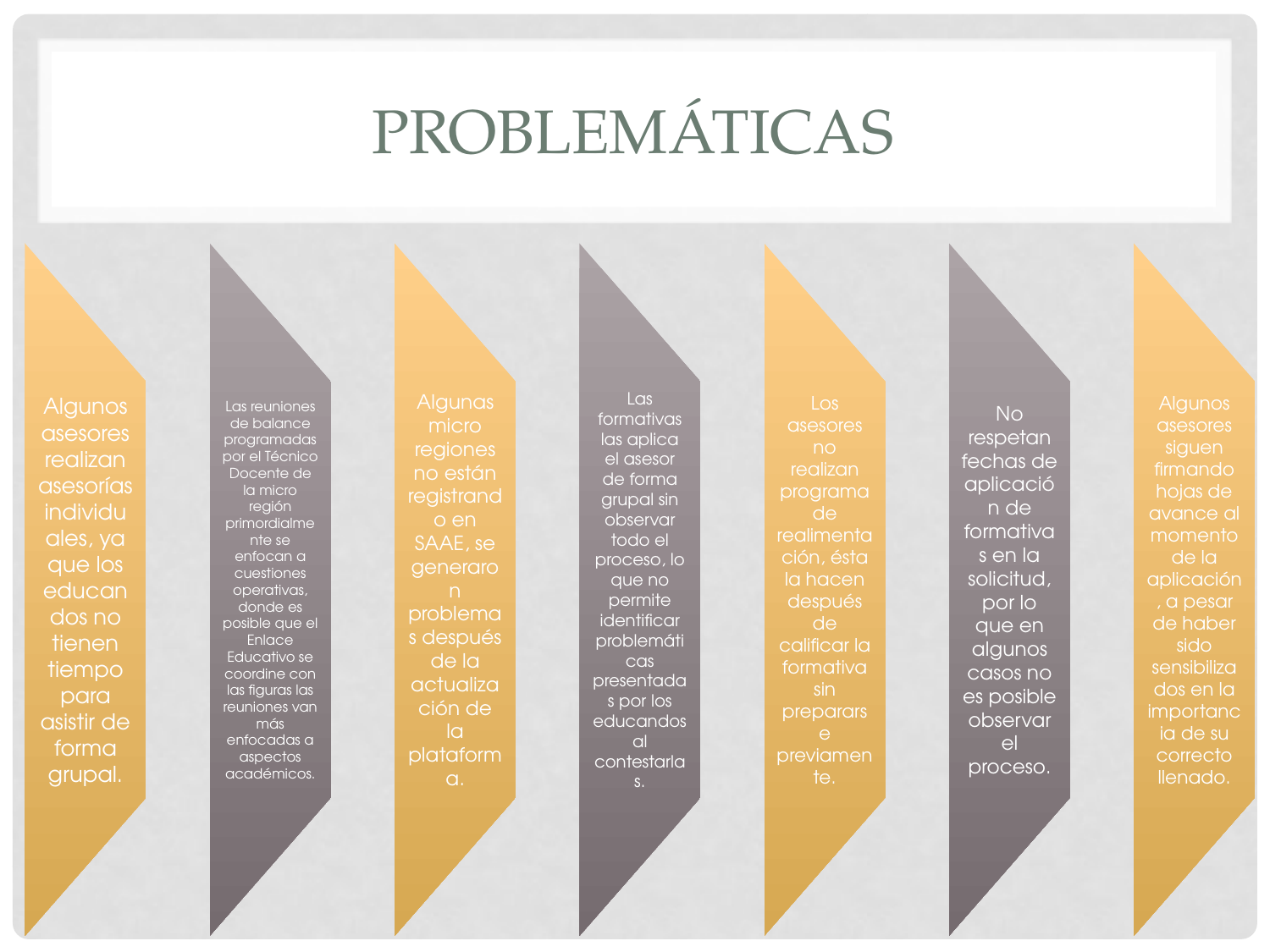

# PROBLEMÁTICAS
Algunos asesores realizan asesorías individuales, ya que los educandos no tienen tiempo para asistir de forma grupal.
Las reuniones de balance programadas por el Técnico Docente de la micro región primordialmente se enfocan a cuestiones operativas, donde es posible que el Enlace Educativo se coordine con las figuras las reuniones van más enfocadas a aspectos académicos.
Algunas micro regiones no están registrando en SAAE, se generaron problemas después de la actualización de la plataforma.
Las formativas las aplica el asesor de forma grupal sin observar todo el proceso, lo que no permite identificar problemáticas presentadas por los educandos al contestarlas.
Los asesores no realizan programa de realimentación, ésta la hacen después de calificar la formativa sin prepararse previamente.
No respetan fechas de aplicación de formativas en la solicitud, por lo que en algunos casos no es posible observar el proceso.
Algunos asesores siguen firmando hojas de avance al momento de la aplicación, a pesar de haber sido sensibilizados en la importancia de su correcto llenado.